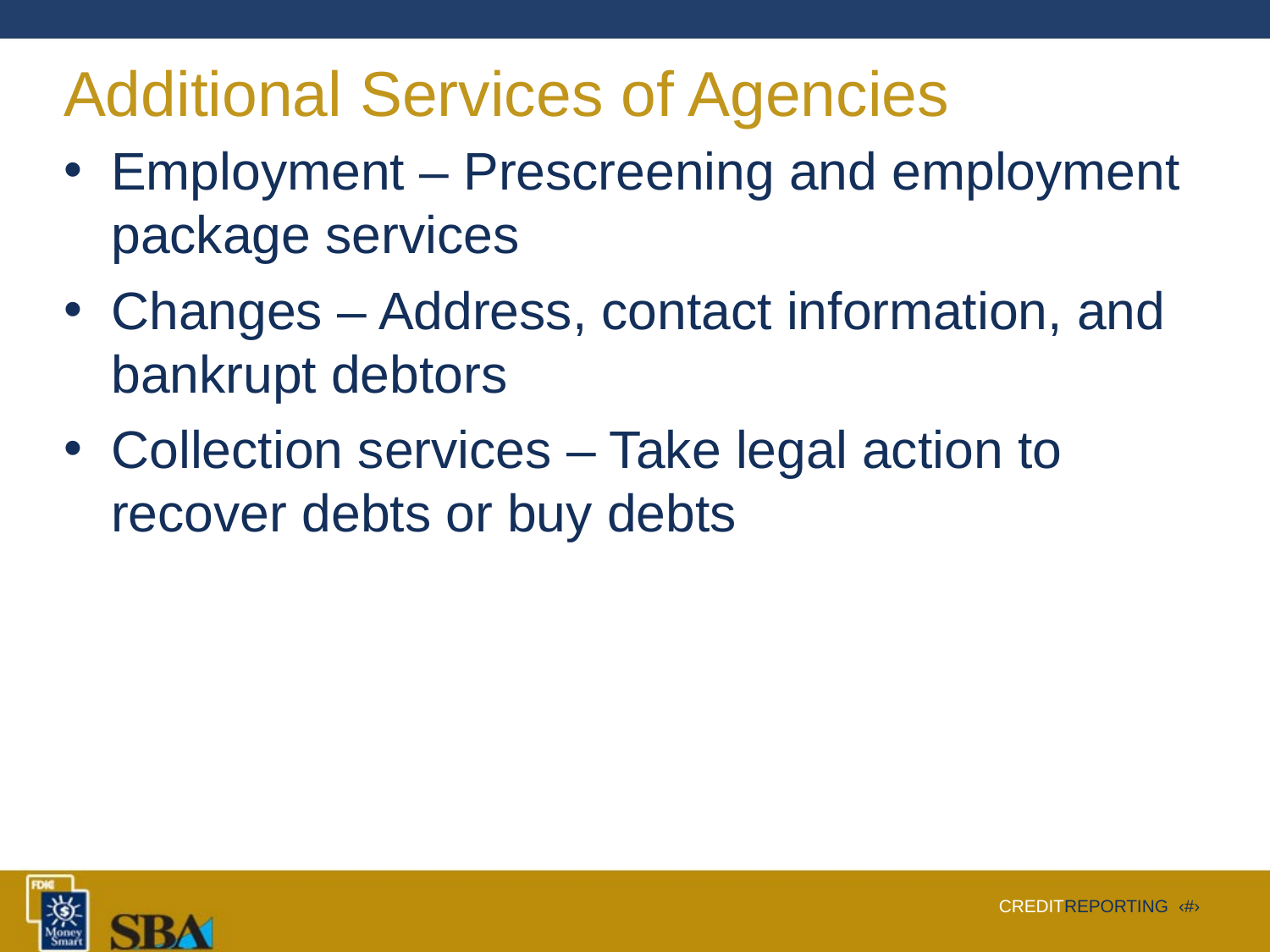

# Additional Services of Agencies
Employment – Prescreening and employment package services
Changes – Address, contact information, and bankrupt debtors
Collection services – Take legal action to recover debts or buy debts